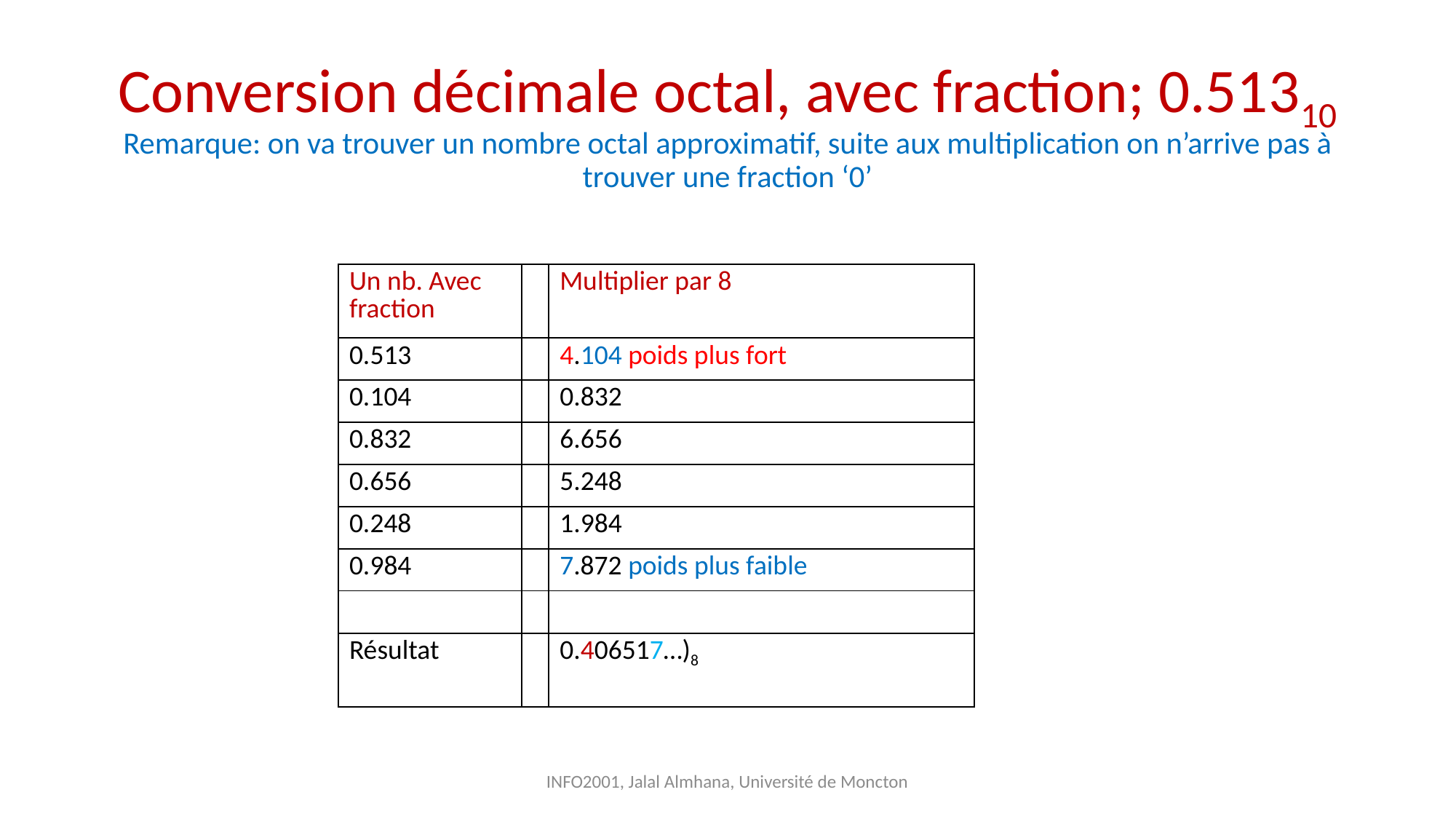

# Conversion décimale octal, avec fraction; 0.51310 Remarque: on va trouver un nombre octal approximatif, suite aux multiplication on n’arrive pas à trouver une fraction ‘0’
| Un nb. Avec fraction |  | Multiplier par 8 |
| --- | --- | --- |
| 0.513 |  | 4.104 poids plus fort |
| 0.104 |  | 0.832 |
| 0.832 |  | 6.656 |
| 0.656 |  | 5.248 |
| 0.248 |  | 1.984 |
| 0.984 |  | 7.872 poids plus faible |
|  |  |  |
| Résultat |  | 0.406517…)8 |
INFO2001, Jalal Almhana, Université de Moncton